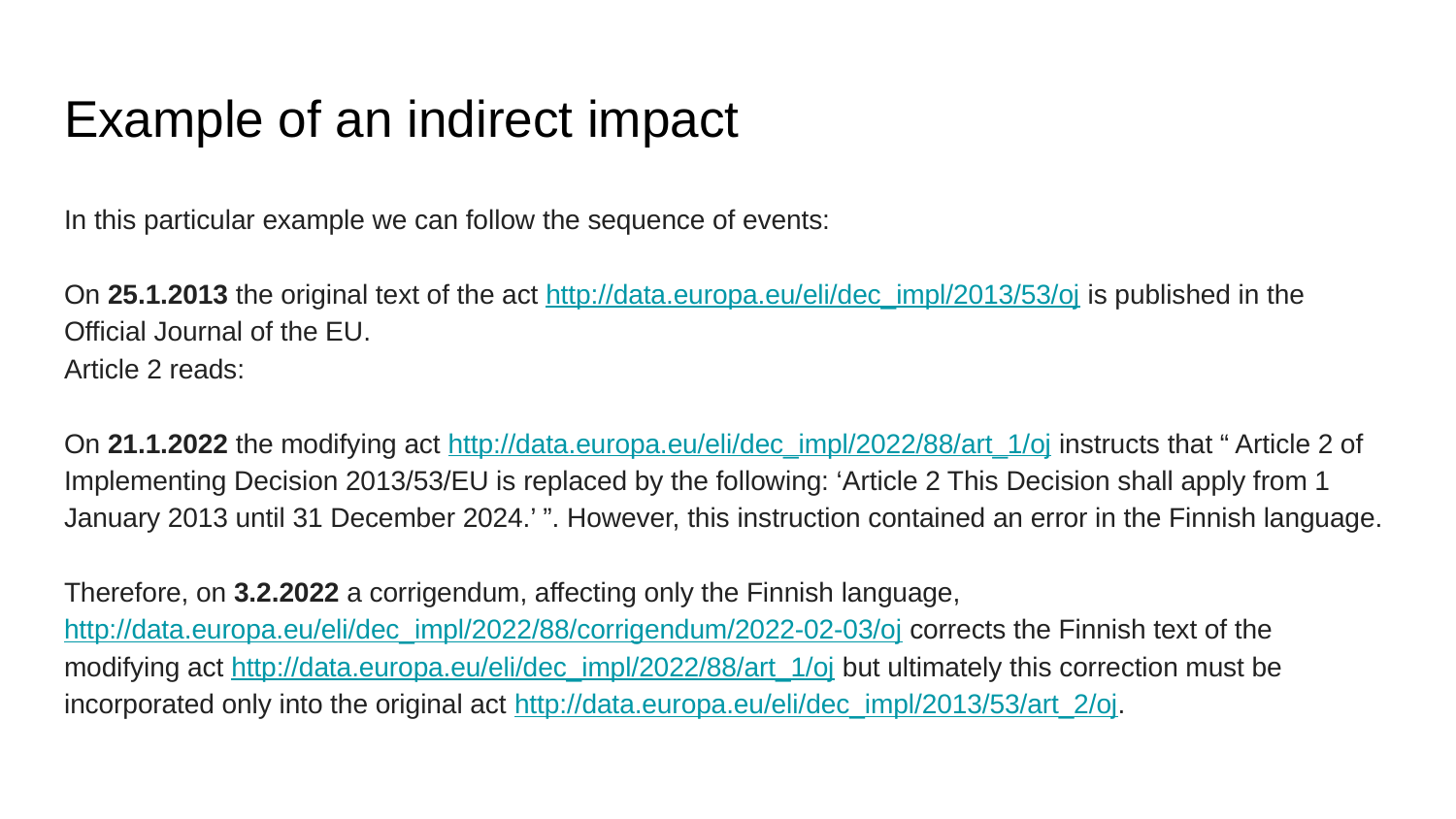

# Example of an indirect impact
In this particular example we can follow the sequence of events:

On 25.1.2013 the original text of the act http://data.europa.eu/eli/dec_impl/2013/53/oj is published in the Official Journal of the EU.
Article 2 reads:

On 21.1.2022 the modifying act http://data.europa.eu/eli/dec_impl/2022/88/art_1/oj instructs that “ Article 2 of Implementing Decision 2013/53/EU is replaced by the following: ‘Article 2 This Decision shall apply from 1 January 2013 until 31 December 2024.’ ”. However, this instruction contained an error in the Finnish language.

Therefore, on 3.2.2022 a corrigendum, affecting only the Finnish language, http://data.europa.eu/eli/dec_impl/2022/88/corrigendum/2022-02-03/oj corrects the Finnish text of the modifying act http://data.europa.eu/eli/dec_impl/2022/88/art_1/oj but ultimately this correction must be incorporated only into the original act http://data.europa.eu/eli/dec_impl/2013/53/art_2/oj.